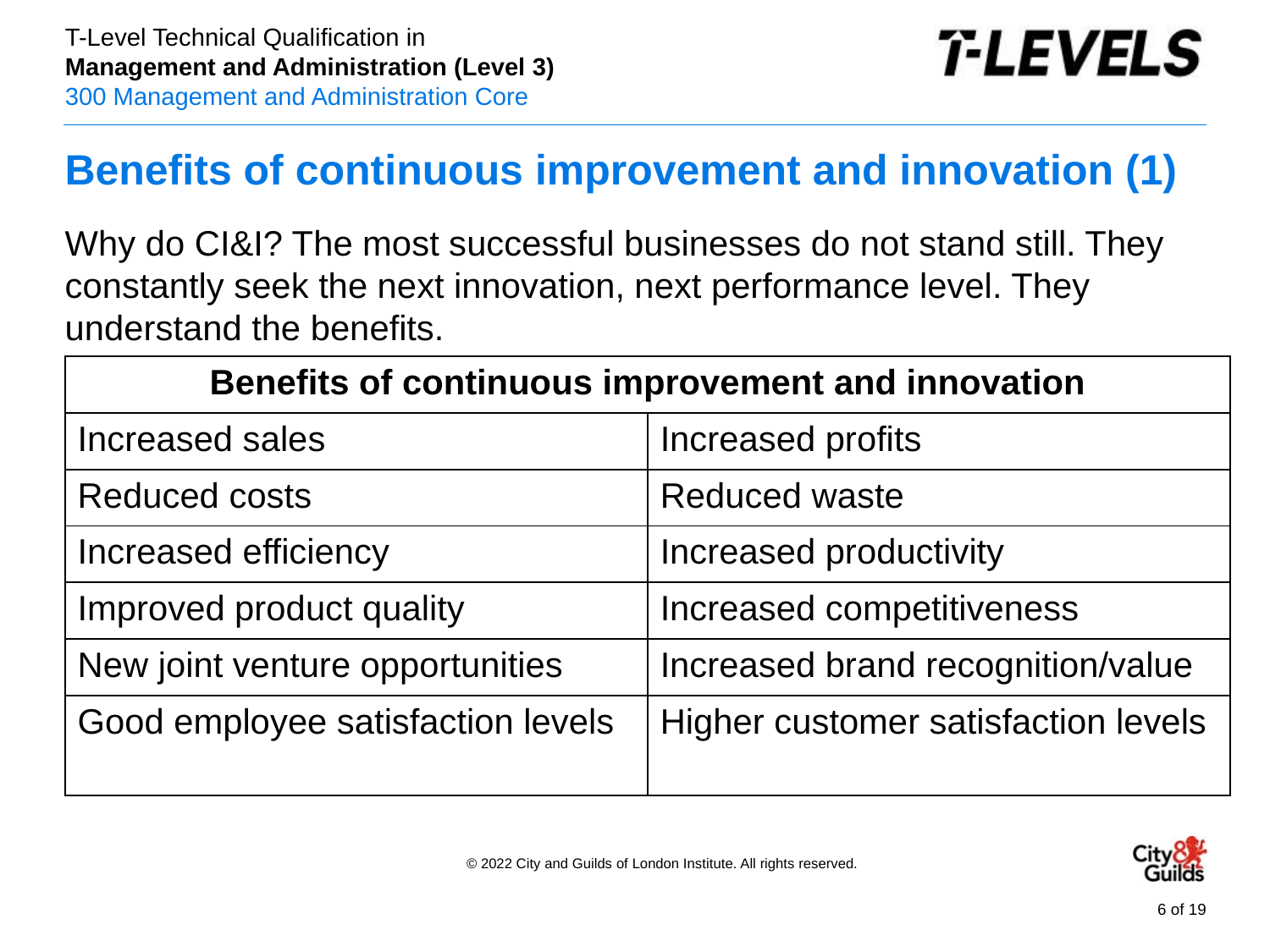

# Benefits of continuous improvement and innovation (1)
Why do CI&I? The most successful businesses do not stand still. They constantly seek the next innovation, next performance level. They understand the benefits.

| Benefits of continuous improvement and innovation |  |
| --- | --- |
| Increased sales | Increased profits |
| Reduced costs | Reduced waste |
| Increased efficiency | Increased productivity |
| Improved product quality | Increased competitiveness |
| New joint venture opportunities | Increased brand recognition/value |
| Good employee satisfaction levels | Higher customer satisfaction levels |